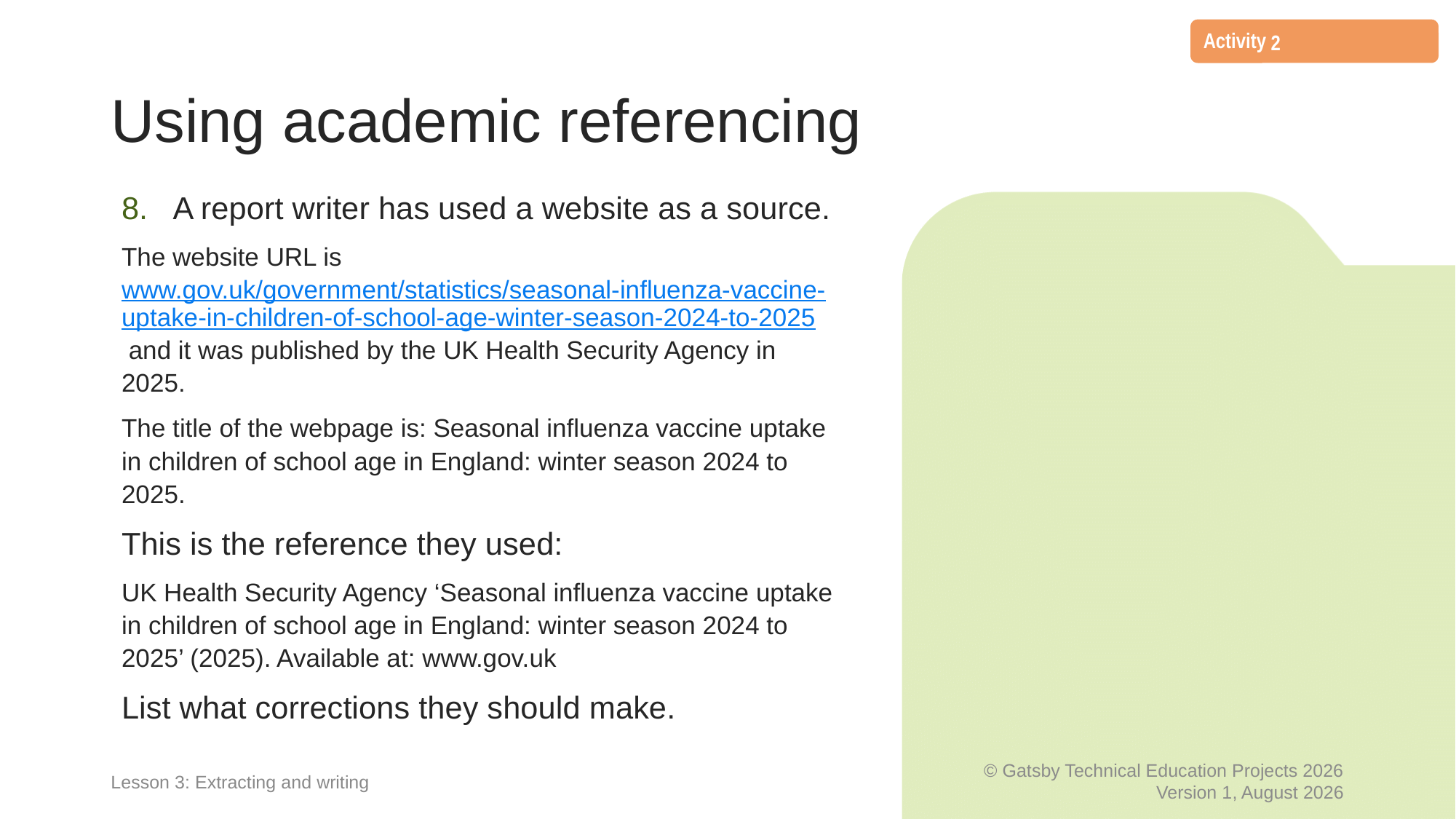

2
# Using academic referencing
A report writer has used a website as a source.
The website URL is www.gov.uk/government/statistics/seasonal-influenza-vaccine-uptake-in-children-of-school-age-winter-season-2024-to-2025 and it was published by the UK Health Security Agency in 2025.
The title of the webpage is: Seasonal influenza vaccine uptake in children of school age in England: winter season 2024 to 2025.
This is the reference they used:
UK Health Security Agency ‘Seasonal influenza vaccine uptake in children of school age in England: winter season 2024 to 2025’ (2025). Available at: www.gov.uk
List what corrections they should make.
Lesson 3: Extracting and writing